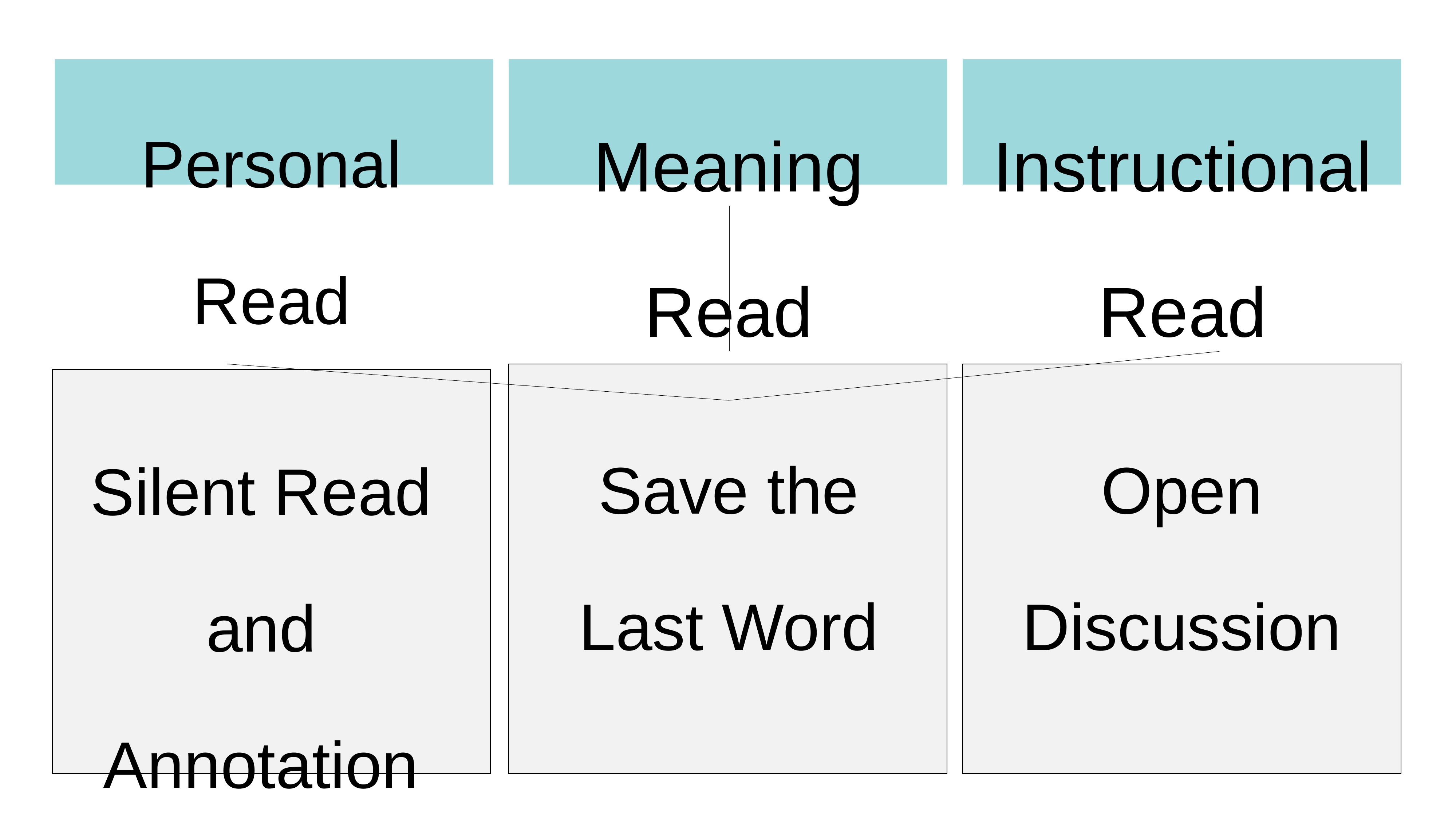

Meaning Read
Instructional Read
Personal Read

Open Discussion
Save the Last Word
Silent Read and Annotation